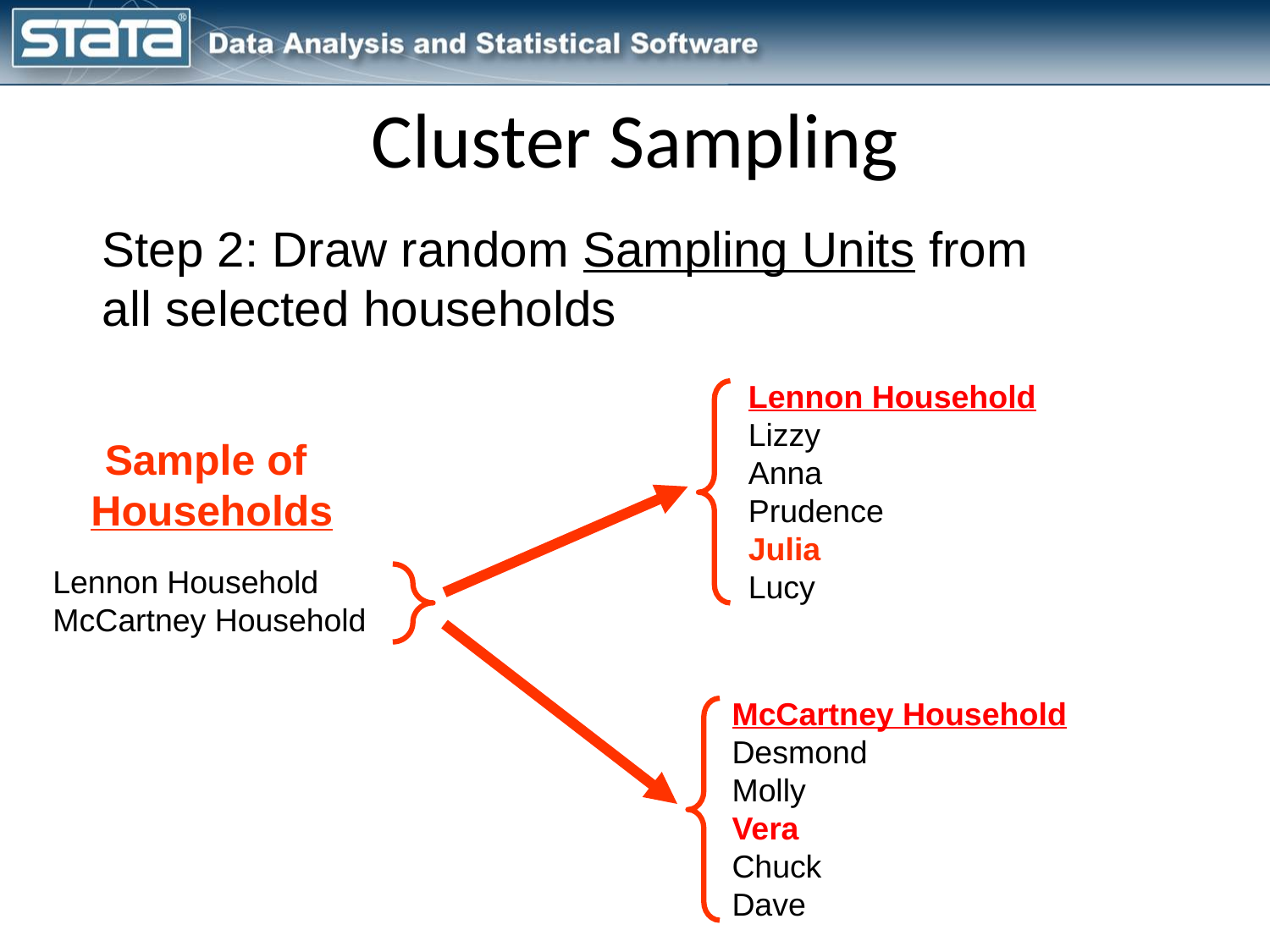

# Cluster Sampling
Step 2: Draw random Sampling Units from
all selected households
Lennon Household
Lizzy
Anna
Prudence
Julia
Lucy

Sample of
Households

Lennon Household
McCartney Household

McCartney Household
Desmond
Molly
Vera
Chuck
Dave